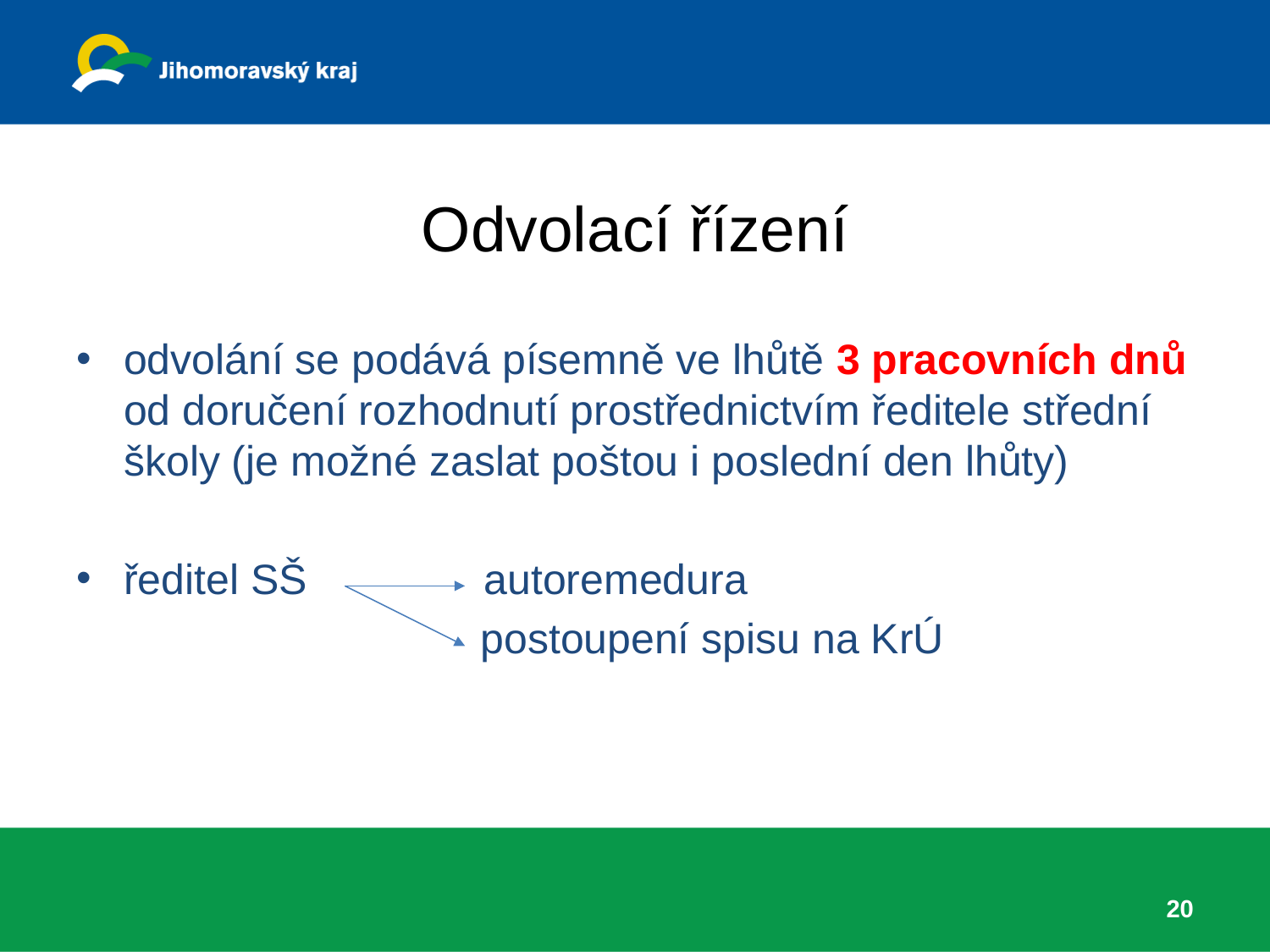

# Odvolací řízení
odvolání se podává písemně ve lhůtě 3 pracovních dnů od doručení rozhodnutí prostřednictvím ředitele střední školy (je možné zaslat poštou i poslední den lhůty)

ředitel SŠ               autoremedura
  			  postoupení spisu na KrÚ
20